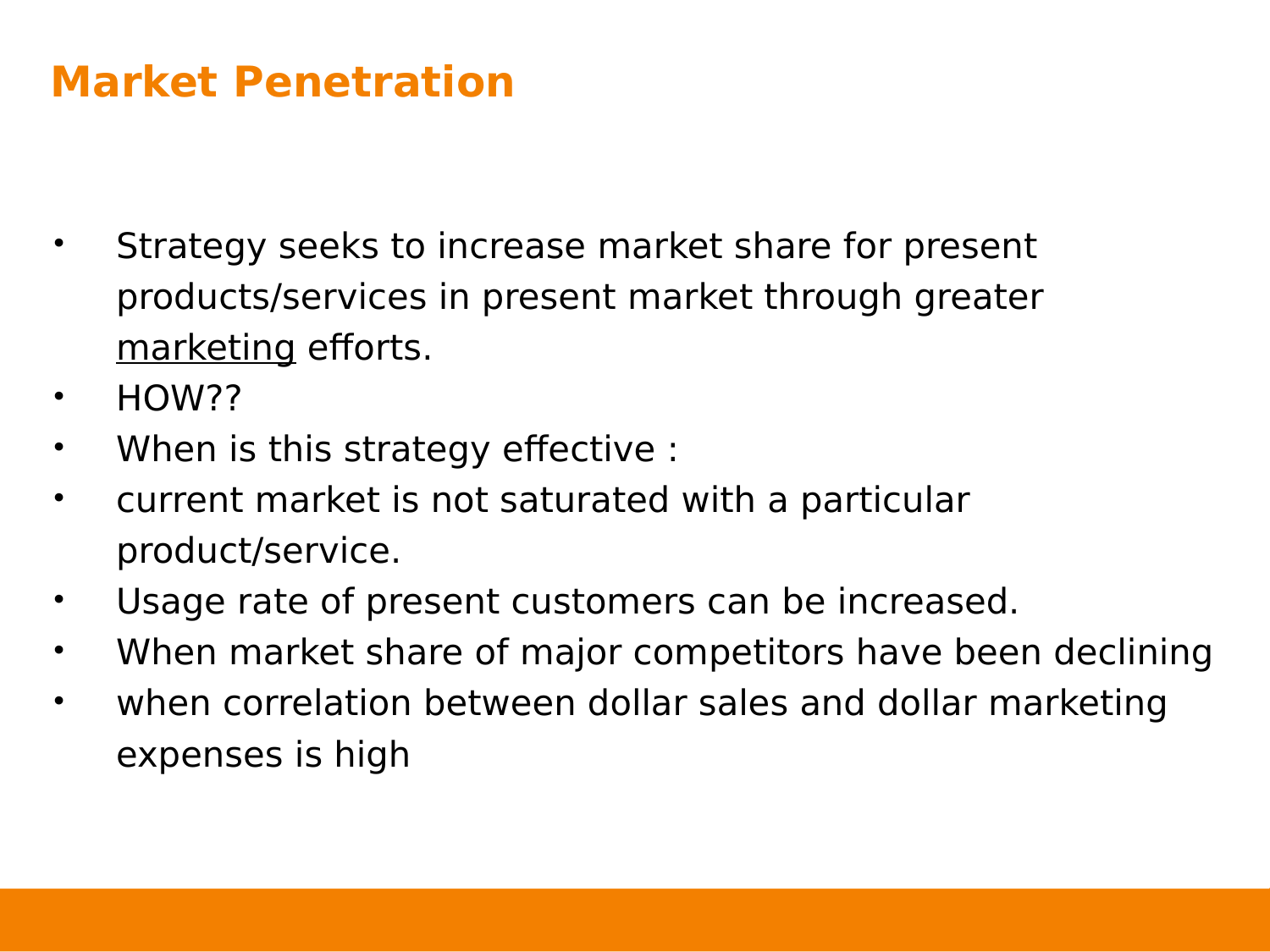

# Market Penetration
Strategy seeks to increase market share for present products/services in present market through greater marketing efforts.
HOW??
When is this strategy effective :
current market is not saturated with a particular product/service.
Usage rate of present customers can be increased.
When market share of major competitors have been declining
when correlation between dollar sales and dollar marketing expenses is high